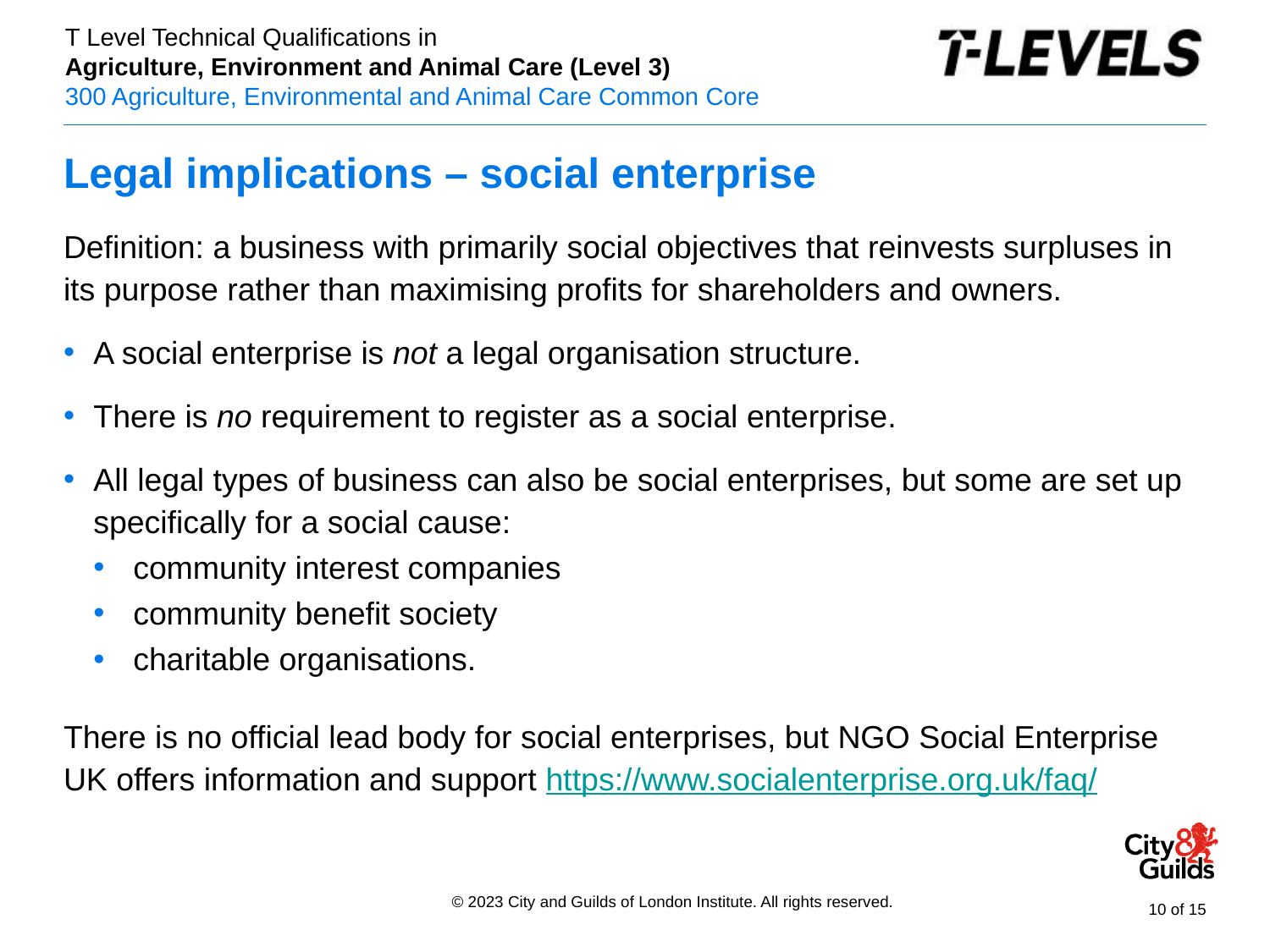

# Legal implications – social enterprise
Definition: a business with primarily social objectives that reinvests surpluses in its purpose rather than maximising profits for shareholders and owners.
A social enterprise is not a legal organisation structure.
There is no requirement to register as a social enterprise.
All legal types of business can also be social enterprises, but some are set up specifically for a social cause:
community interest companies
community benefit society
charitable organisations.

There is no official lead body for social enterprises, but NGO Social Enterprise UK offers information and support https://www.socialenterprise.org.uk/faq/